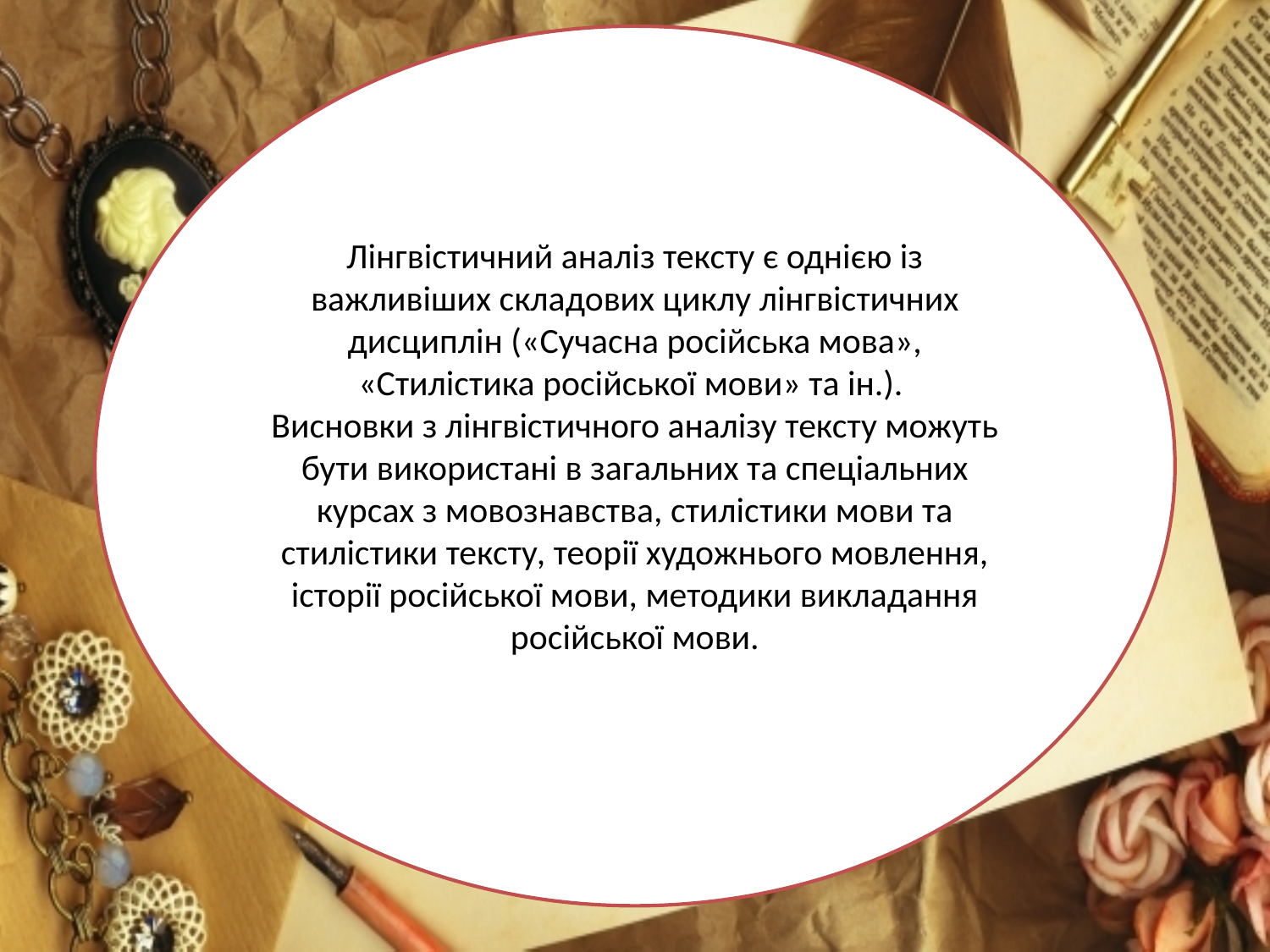

Лінгвістичний аналіз тексту є однією із важливіших складових циклу лінгвістичних дисциплін («Сучасна російська мова», «Стилістика російської мови» та ін.).
Висновки з лінгвістичного аналізу тексту можуть бути використані в загальних та спеціальних курсах з мовознавства, стилістики мови та стилістики тексту, теорії художнього мовлення, історії російської мови, методики викладання російської мови.